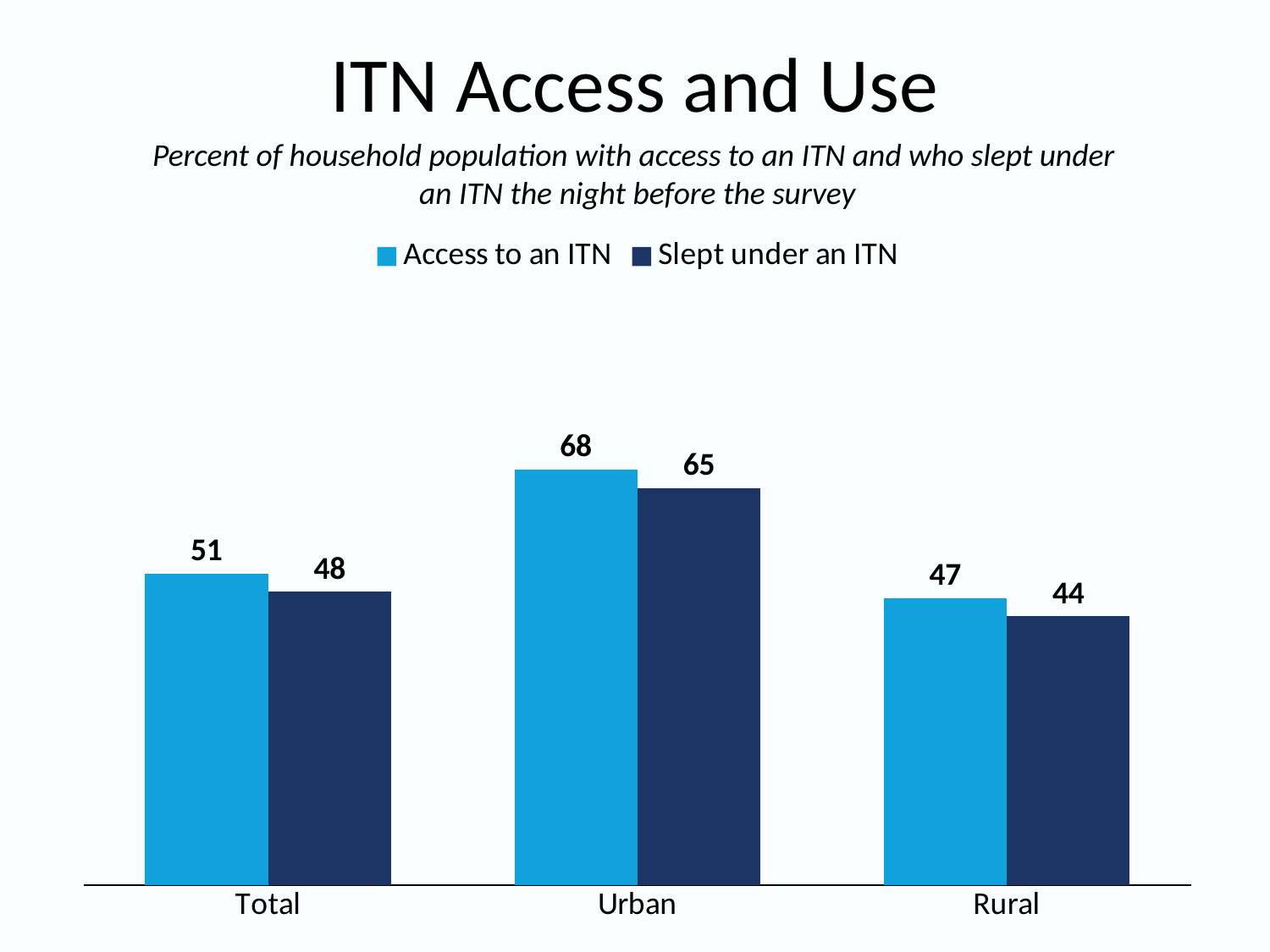

# ITN Access and Use
Percent of household population with access to an ITN and who slept under
an ITN the night before the survey

### Chart

| Category | Access to an ITN | Slept under an ITN |
|---|---|---|
| Total | 51.0 | 48.0 |
| Urban | 68.0 | 65.0 |
| Rural | 47.0 | 44.0 |